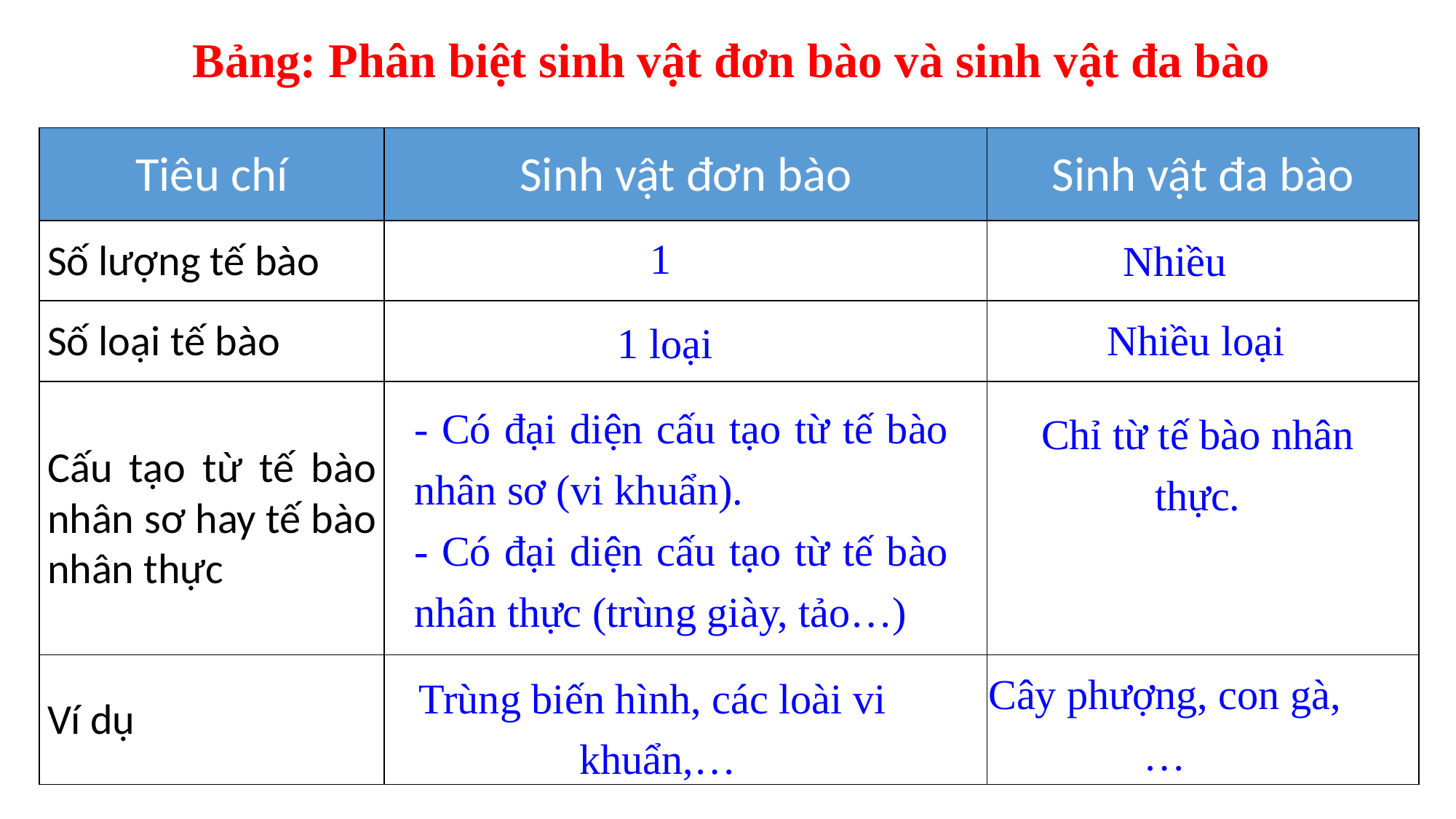

Bảng: Phân biệt sinh vật đơn bào và sinh vật đa bào
| Tiêu chí | Sinh vật đơn bào | Sinh vật đa bào |
| --- | --- | --- |
| Số lượng tế bào |  |  |
| Số loại tế bào |  |  |
| Cấu tạo từ tế bào nhân sơ hay tế bào nhân thực |  |  |
| Ví dụ |  |  |
1
Nhiều
Nhiều loại
1 loại
- Có đại diện cấu tạo từ tế bào nhân sơ (vi khuẩn).
- Có đại diện cấu tạo từ tế bào nhân thực (trùng giày, tảo…)
Chỉ từ tế bào nhân thực.
Cây phượng, con gà,…
Trùng biến hình, các loài vi
khuẩn,…